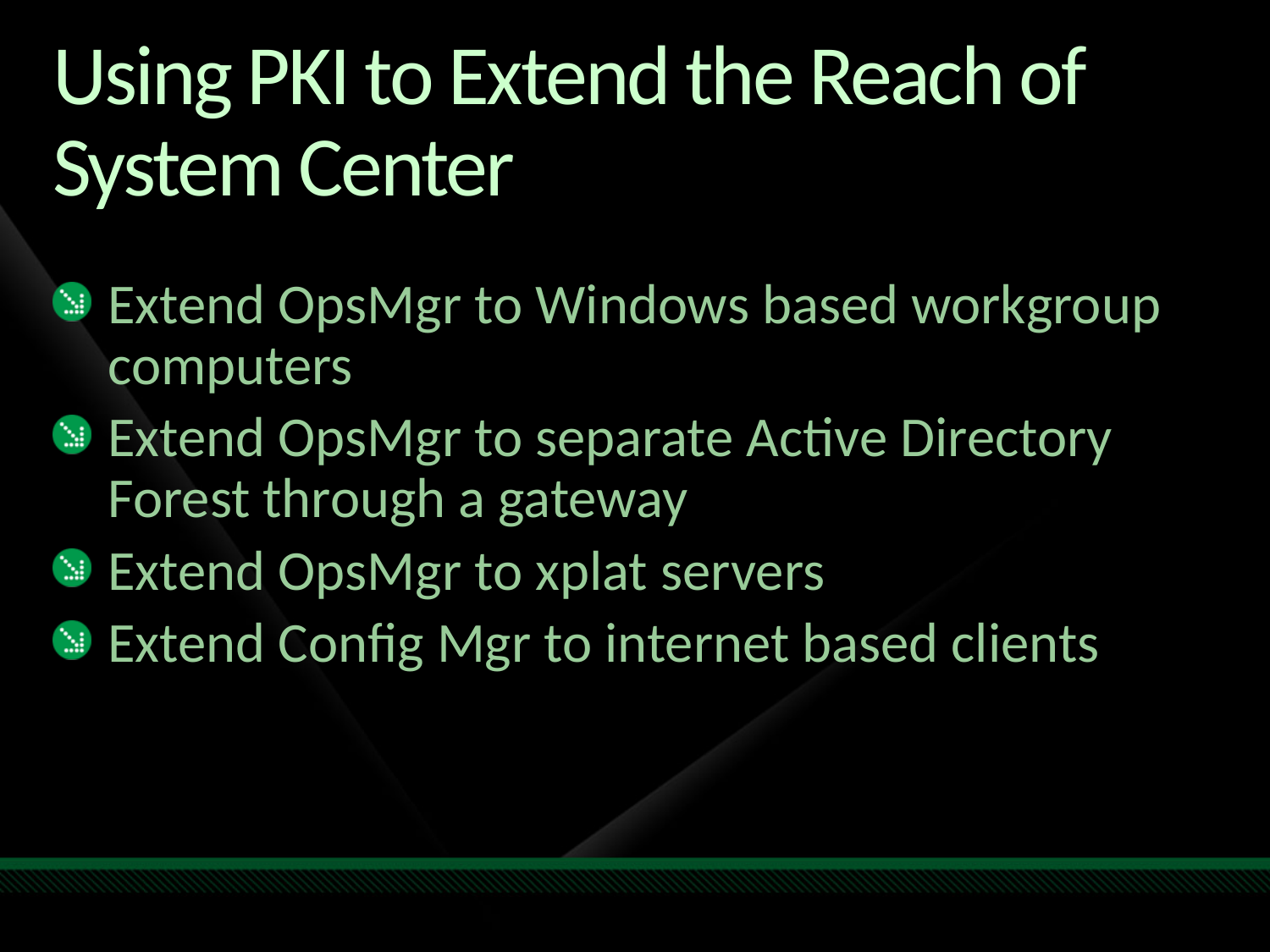

# Using PKI to Extend the Reach of System Center

Extend OpsMgr to Windows based workgroup computers
Extend OpsMgr to separate Active Directory Forest through a gateway
Extend OpsMgr to xplat servers
Extend Config Mgr to internet based clients